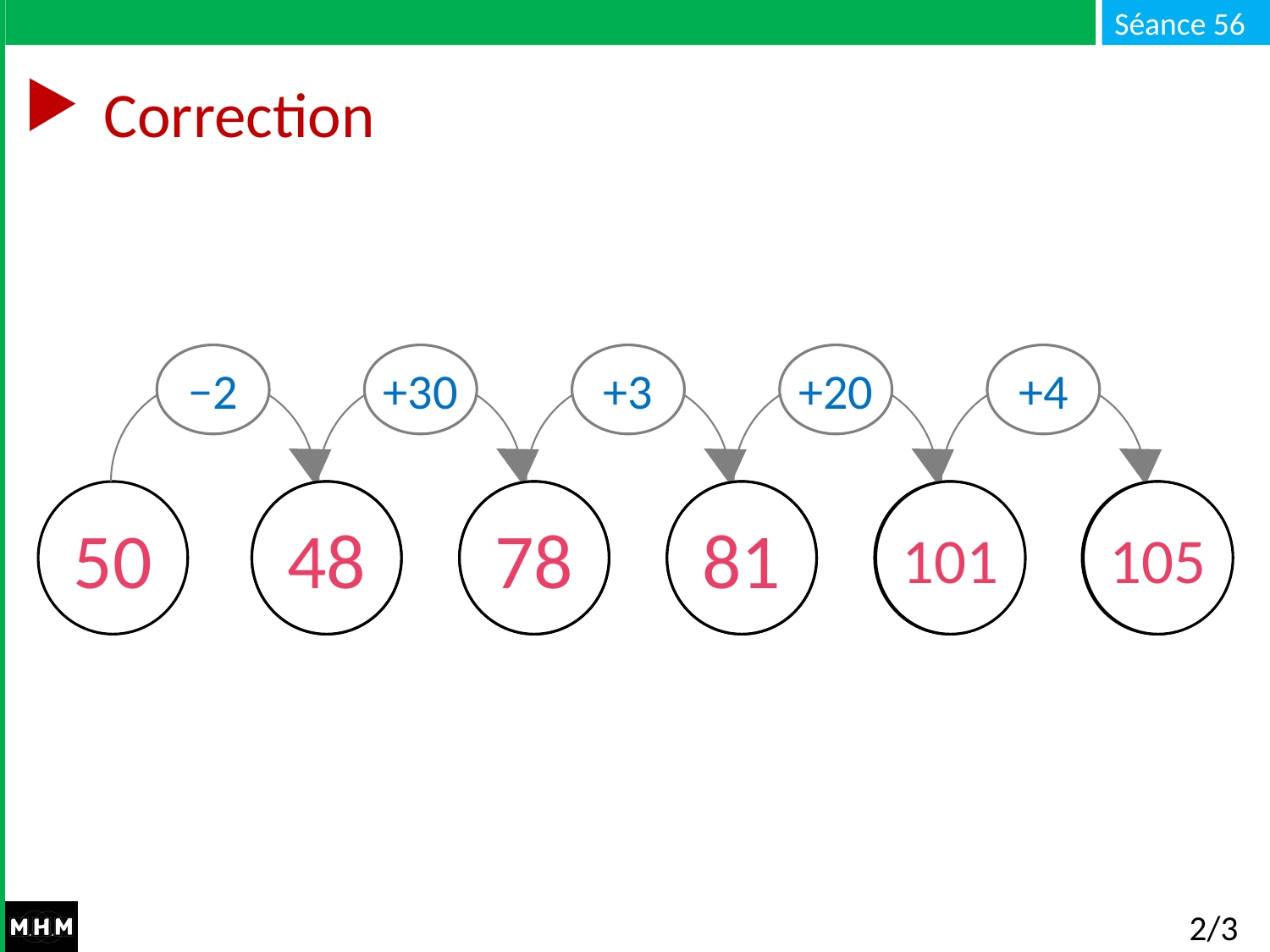

# Correction
−2
+30
+3
+20
+4

50
…
…
…
…
…
81
101
105
48
78
2/3